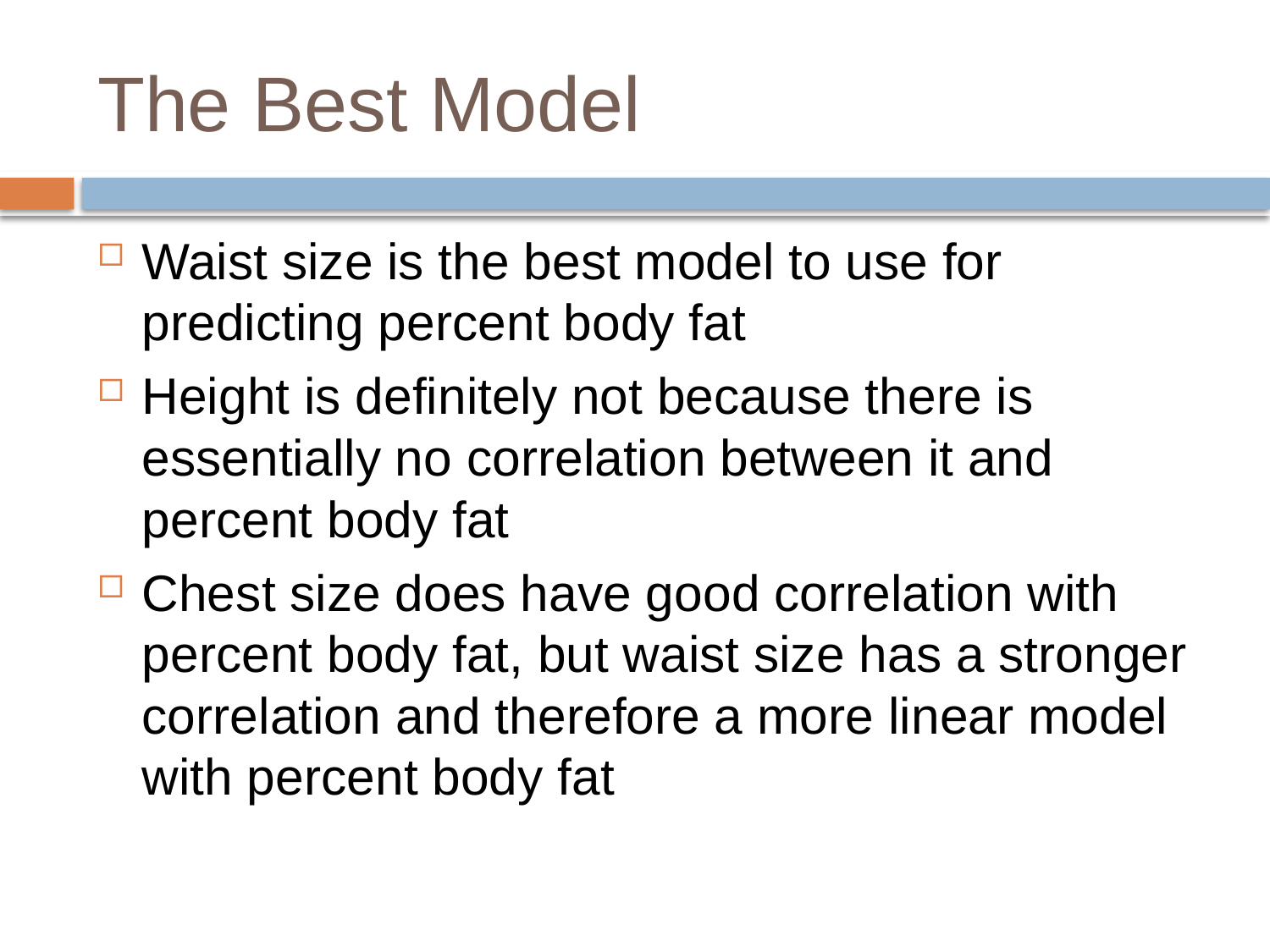

# The Best Model
Waist size is the best model to use for predicting percent body fat
Height is definitely not because there is essentially no correlation between it and percent body fat
Chest size does have good correlation with percent body fat, but waist size has a stronger correlation and therefore a more linear model with percent body fat